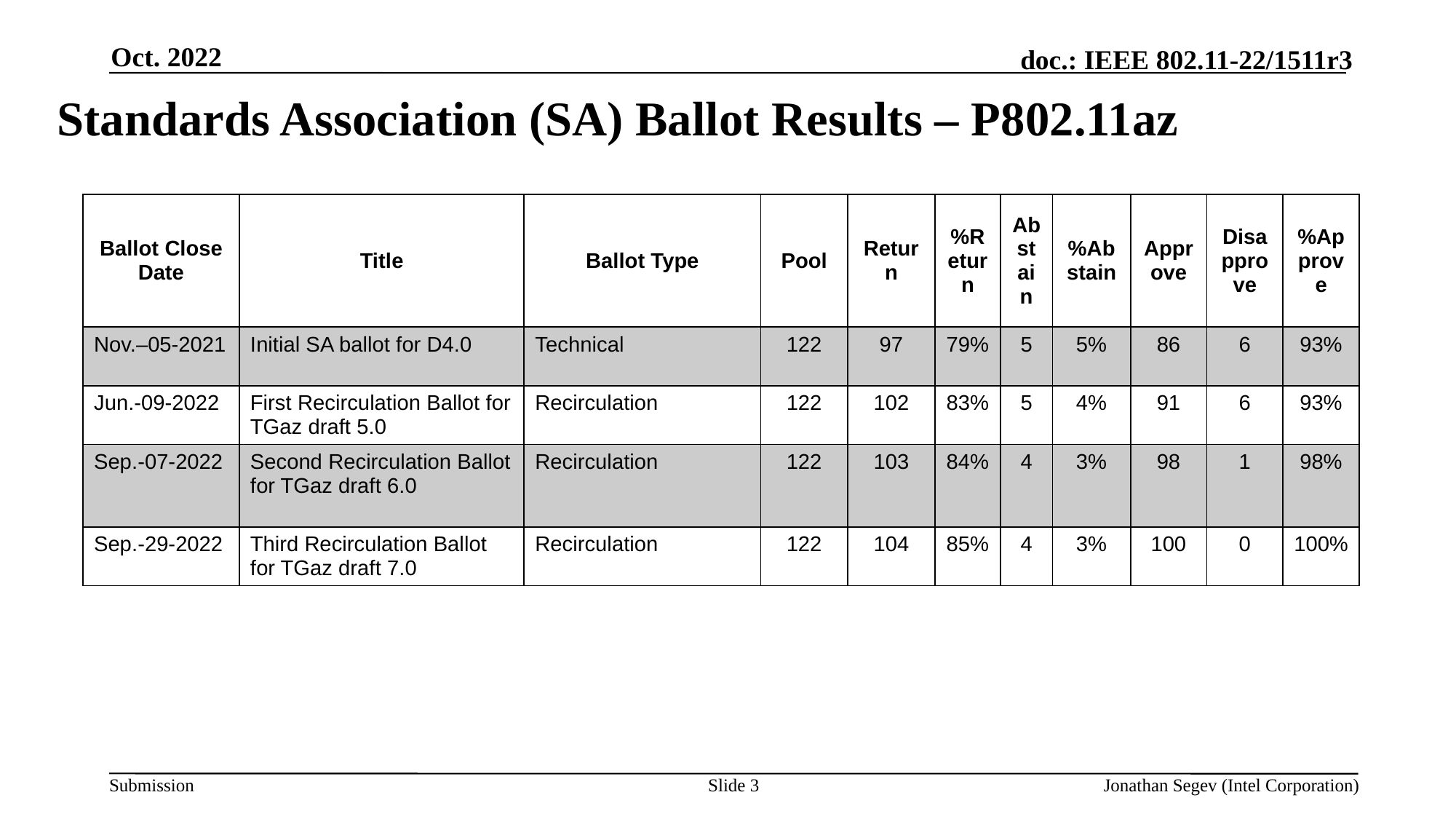

Oct. 2022
Standards Association (SA) Ballot Results – P802.11az
| Ballot Close Date | Title | Ballot Type | Pool | Return | %Return | Abstain | %Abstain | Approve | Disapprove | %Approve |
| --- | --- | --- | --- | --- | --- | --- | --- | --- | --- | --- |
| Nov.–05-2021 | Initial SA ballot for D4.0 | Technical | 122 | 97 | 79% | 5 | 5% | 86 | 6 | 93% |
| Jun.-09-2022 | First Recirculation Ballot for TGaz draft 5.0 | Recirculation | 122 | 102 | 83% | 5 | 4% | 91 | 6 | 93% |
| Sep.-07-2022 | Second Recirculation Ballot for TGaz draft 6.0 | Recirculation | 122 | 103 | 84% | 4 | 3% | 98 | 1 | 98% |
| Sep.-29-2022 | Third Recirculation Ballot for TGaz draft 7.0 | Recirculation | 122 | 104 | 85% | 4 | 3% | 100 | 0 | 100% |
Slide 3
Jonathan Segev (Intel Corporation)